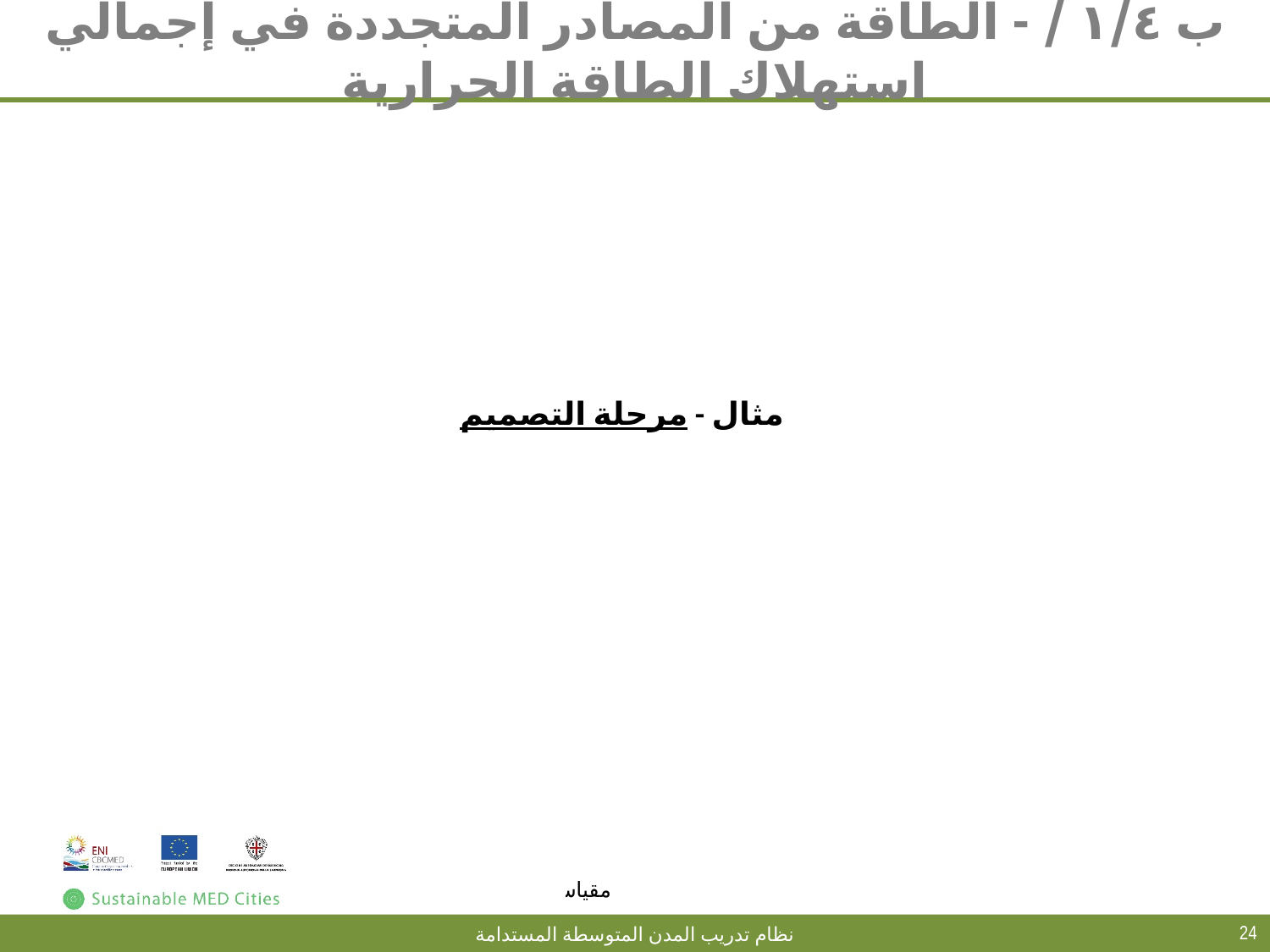

# ب ١/٤ / - الطاقة من المصادر المتجددة في إجمالي استهلاك الطاقة الحرارية

مثال - مرحلة التصميم

24